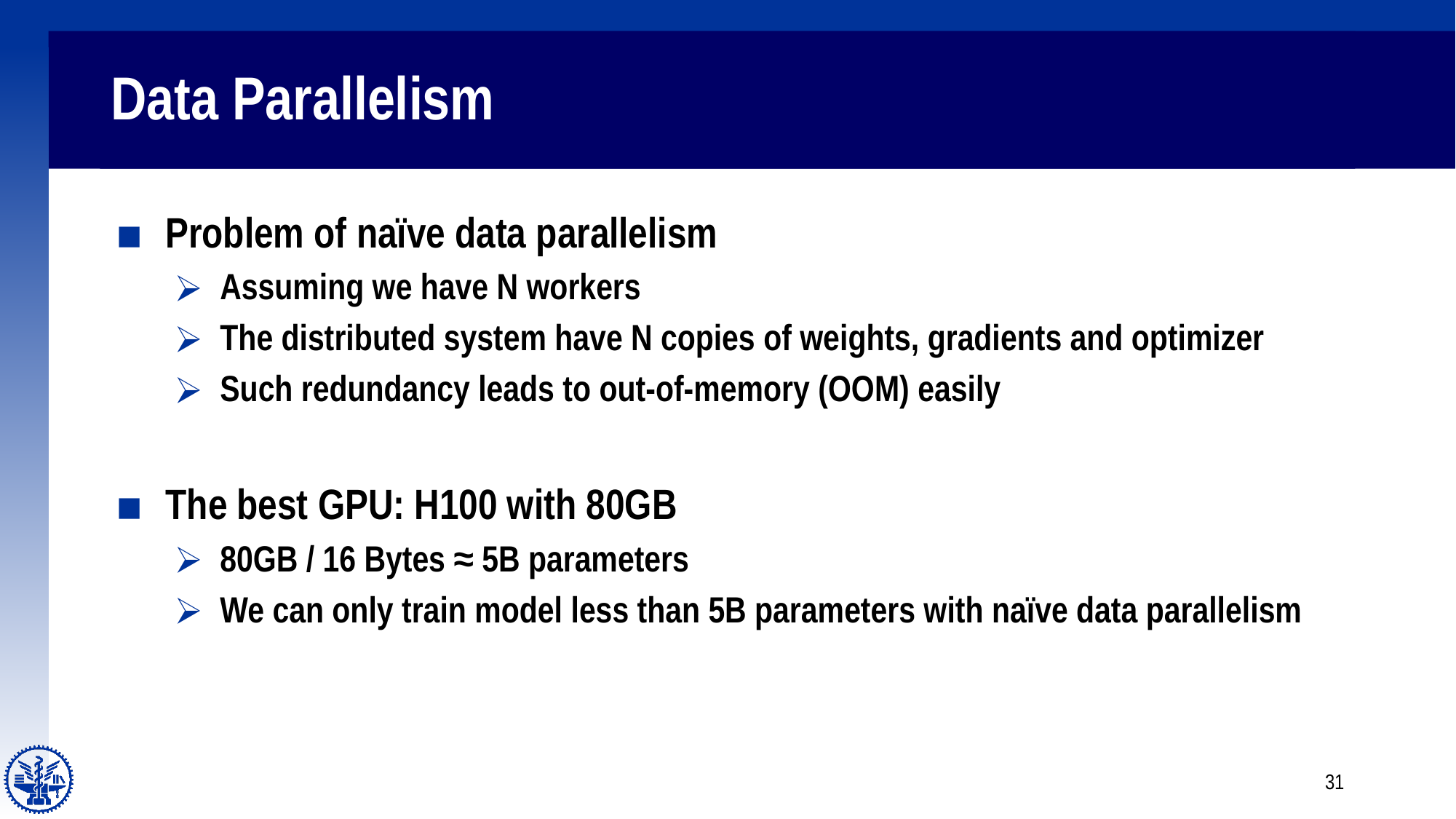

# Data Parallelism
Problem of naïve data parallelism
Assuming we have N workers
The distributed system have N copies of weights, gradients and optimizer
Such redundancy leads to out-of-memory (OOM) easily

The best GPU: H100 with 80GB
80GB / 16 Bytes ≈ 5B parameters
We can only train model less than 5B parameters with naïve data parallelism
31